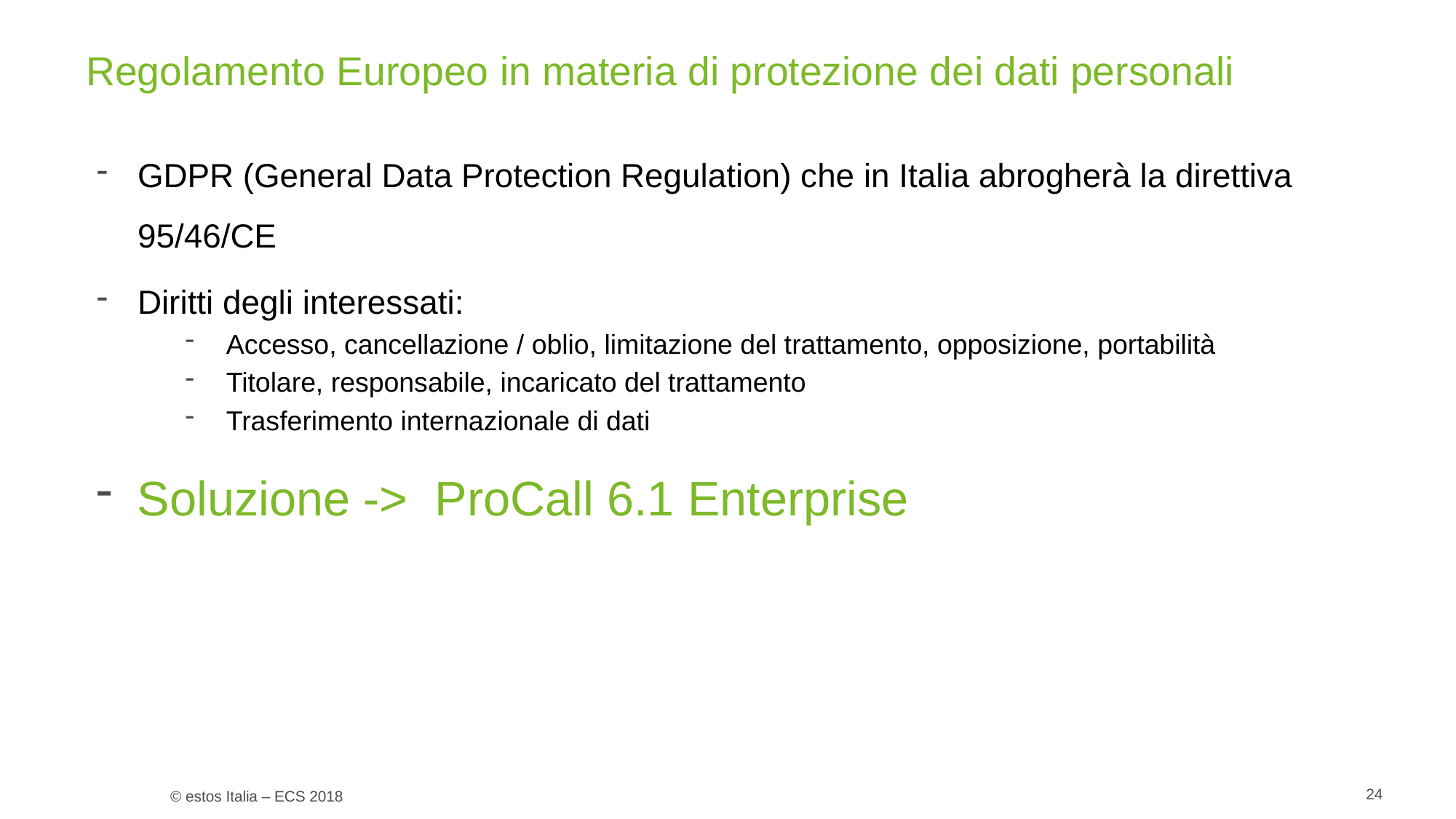

# Regolamento Europeo in materia di protezione dei dati personali
GDPR (General Data Protection Regulation) che in Italia abrogherà la direttiva 95/46/CE
Diritti degli interessati:
Accesso, cancellazione / oblio, limitazione del trattamento, opposizione, portabilità
Titolare, responsabile, incaricato del trattamento
Trasferimento internazionale di dati
Soluzione ->  ProCall 6.1 Enterprise

24
© estos Italia – ECS 2018